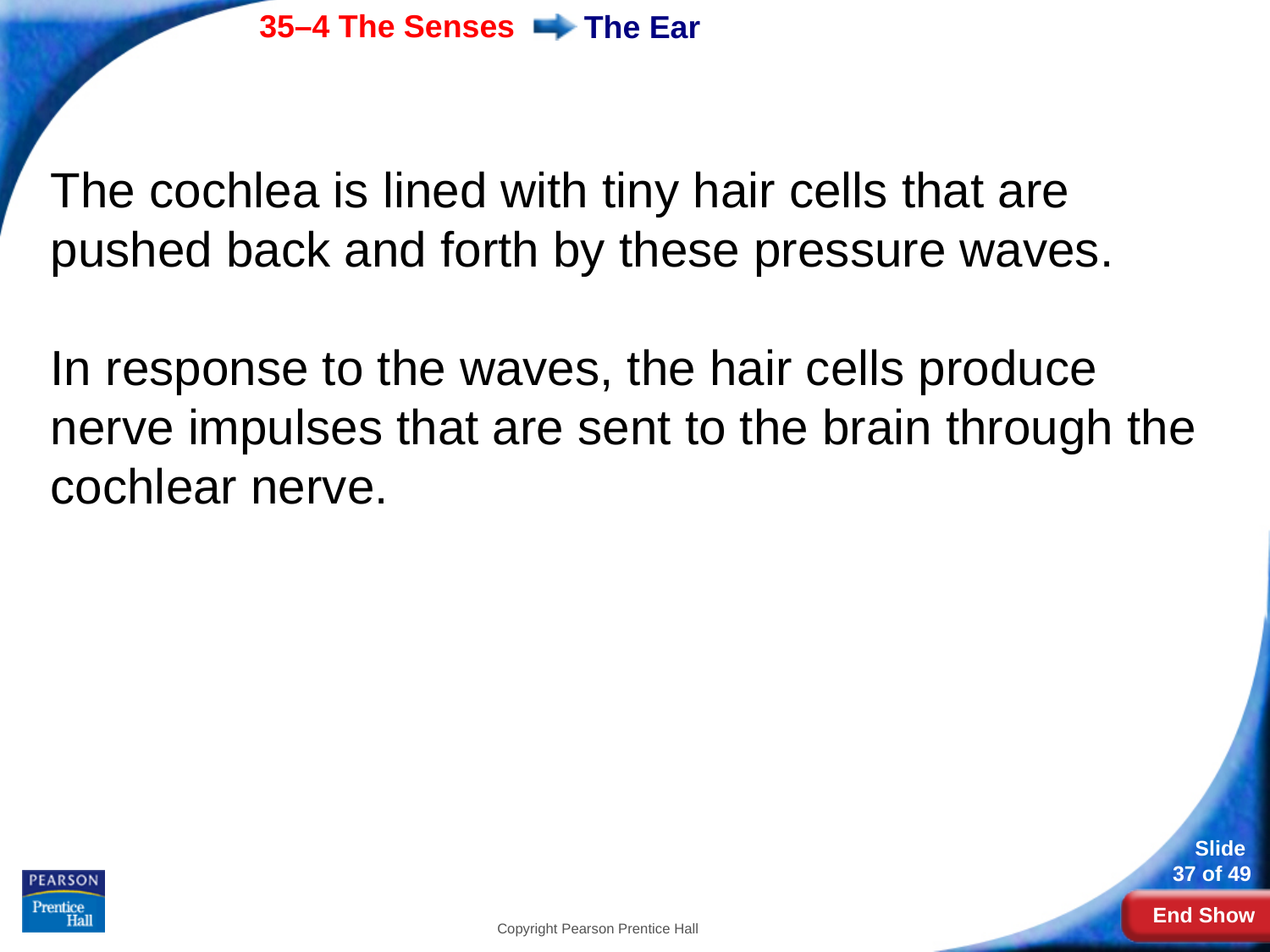

# The Ear
The cochlea is lined with tiny hair cells that are pushed back and forth by these pressure waves.

In response to the waves, the hair cells produce nerve impulses that are sent to the brain through the cochlear nerve.
Copyright Pearson Prentice Hall